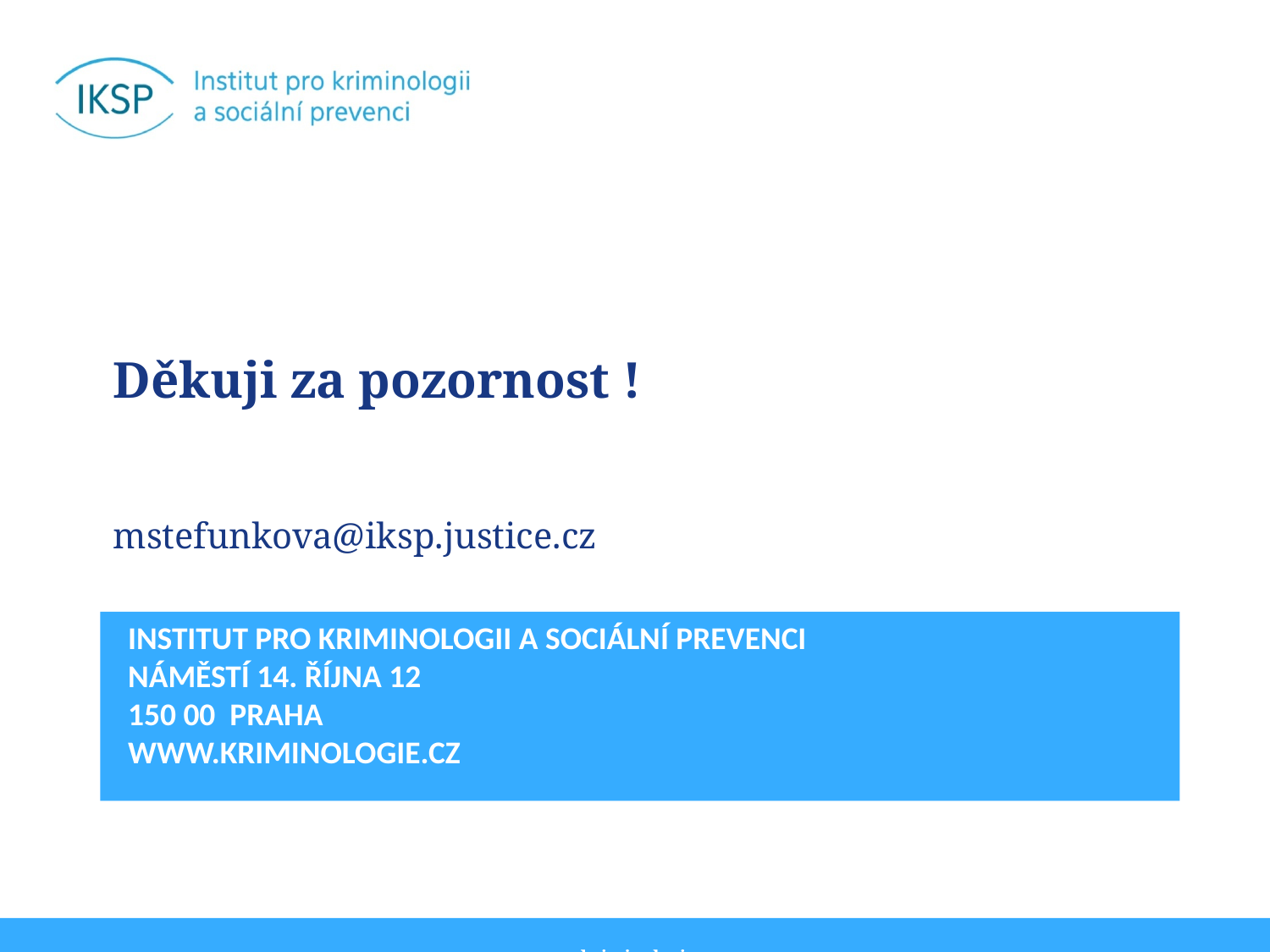

Děkuji za pozornost !

mstefunkova@iksp.justice.cz

# Institut pro kriminologii a sociální prevenci Náměstí 14. října 12 150 00  Praha www.kriminologie.cz